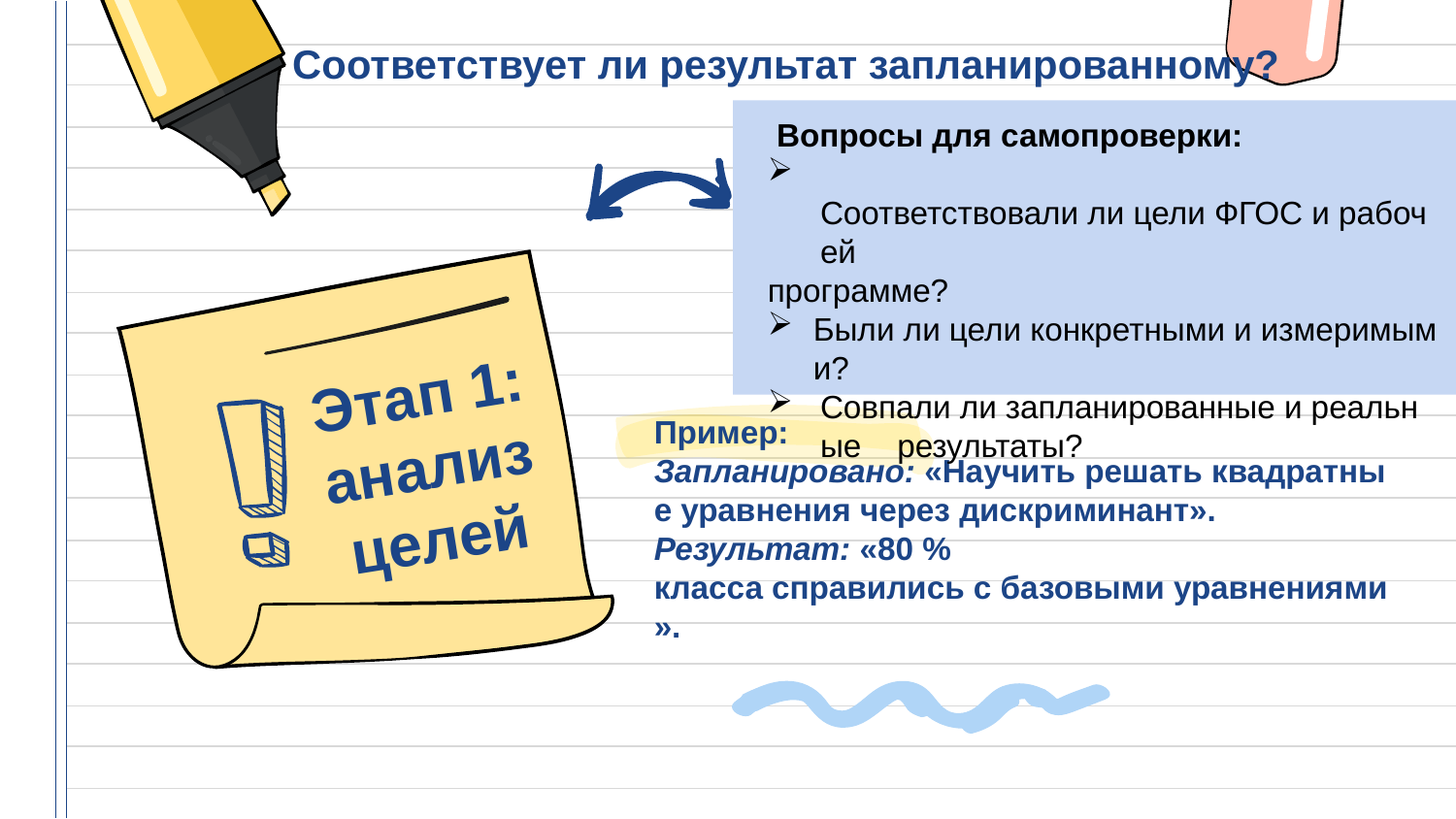

Соответствует ли результат запланированному?
 Вопросы для самопроверки:
 Соответствовали ли цели ФГОС и рабочей
программе?
Были ли цели конкретными и измеримыми?
Совпали ли запланированные и реальные    результаты?

Этап 1: анализ целей
# Пример: Запланировано: «Научить решать квадратные уравнения через дискриминант». Результат: «80 % класса справились с базовыми уравнениями».